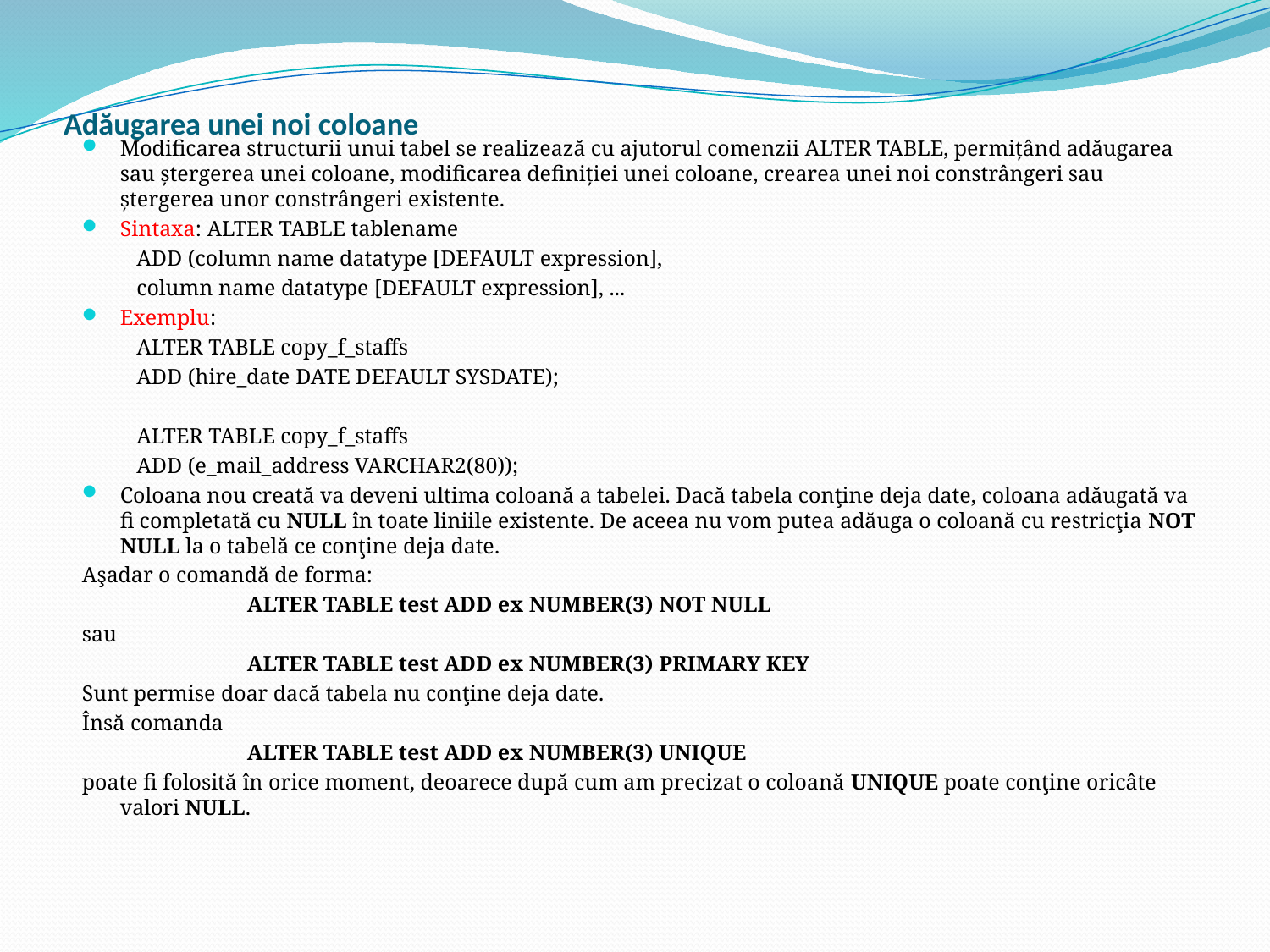

# Adăugarea unei noi coloane
Modificarea structurii unui tabel se realizează cu ajutorul comenzii ALTER TABLE, permiţând adăugarea sau ştergerea unei coloane, modificarea definiţiei unei coloane, crearea unei noi constrângeri sau ştergerea unor constrângeri existente.
Sintaxa: ALTER TABLE tablename
ADD (column name datatype [DEFAULT expression],
column name datatype [DEFAULT expression], ...
Exemplu:
ALTER TABLE copy_f_staffs
ADD (hire_date DATE DEFAULT SYSDATE);

ALTER TABLE copy_f_staffs
ADD (e_mail_address VARCHAR2(80));
Coloana nou creată va deveni ultima coloană a tabelei. Dacă tabela conţine deja date, coloana adăugată va fi completată cu NULL în toate liniile existente. De aceea nu vom putea adăuga o coloană cu restricţia NOT NULL la o tabelă ce conţine deja date.
Aşadar o comandă de forma:
		ALTER TABLE test ADD ex NUMBER(3) NOT NULL
sau
		ALTER TABLE test ADD ex NUMBER(3) PRIMARY KEY
Sunt permise doar dacă tabela nu conţine deja date.
Însă comanda
		ALTER TABLE test ADD ex NUMBER(3) UNIQUE
poate fi folosită în orice moment, deoarece după cum am precizat o coloană UNIQUE poate conţine oricâte valori NULL.